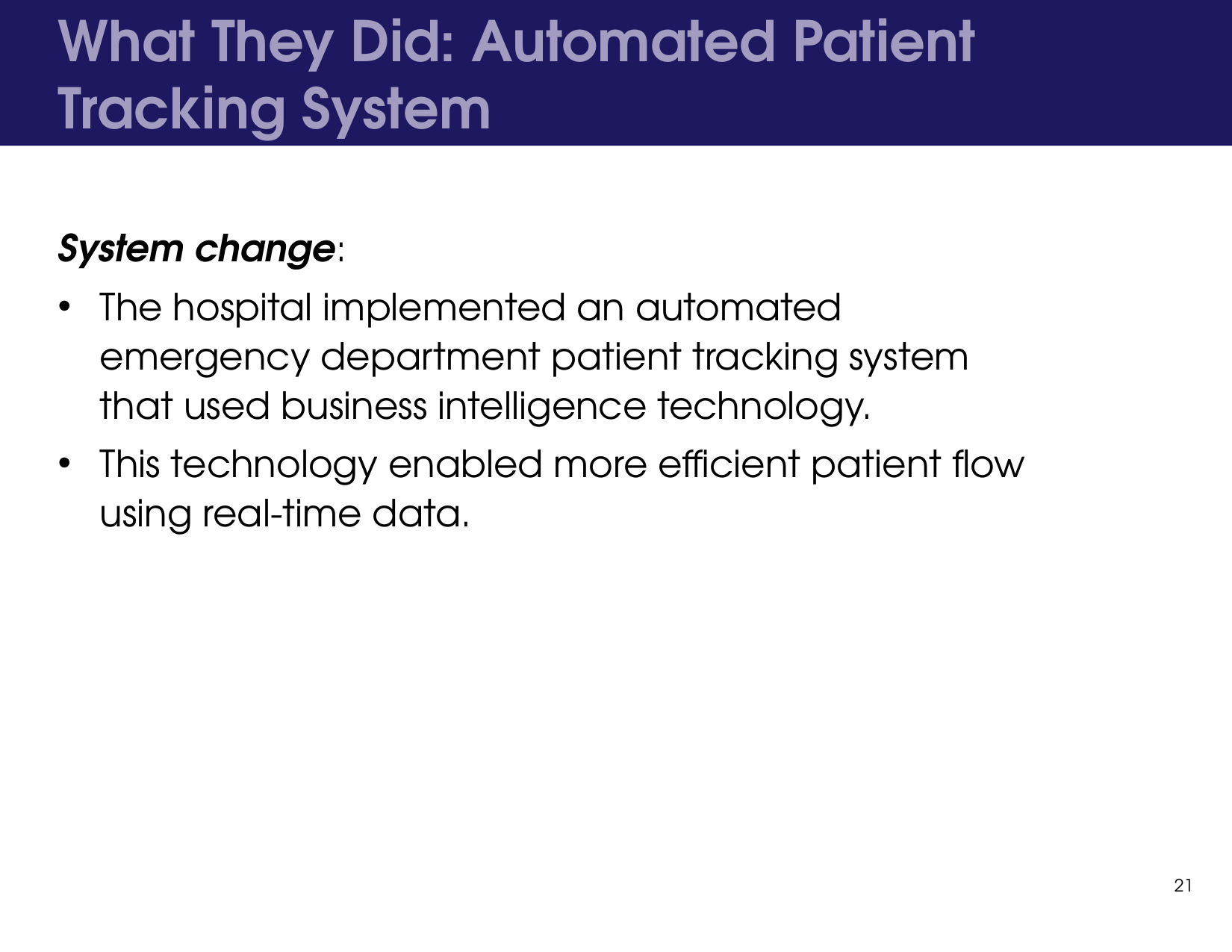

# What They Did: Automated Patient Tracking System
System change:
The hospital implemented an automated emergency department patient tracking system that used business intelligence technology.
This technology enabled more efficient patient flow using real-time data.
21